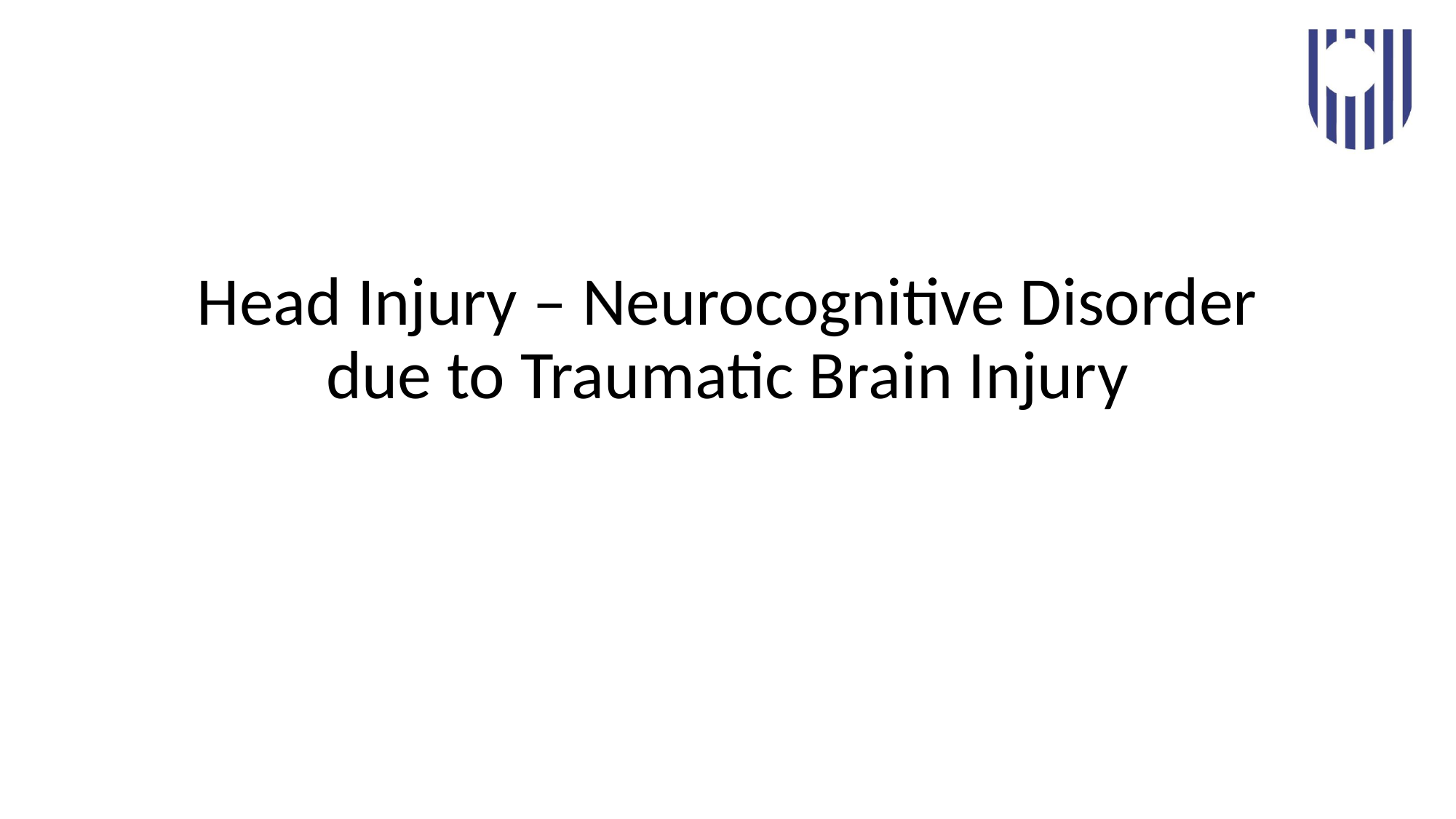

# Head Injury – Neurocognitive Disorder due to Traumatic Brain Injury